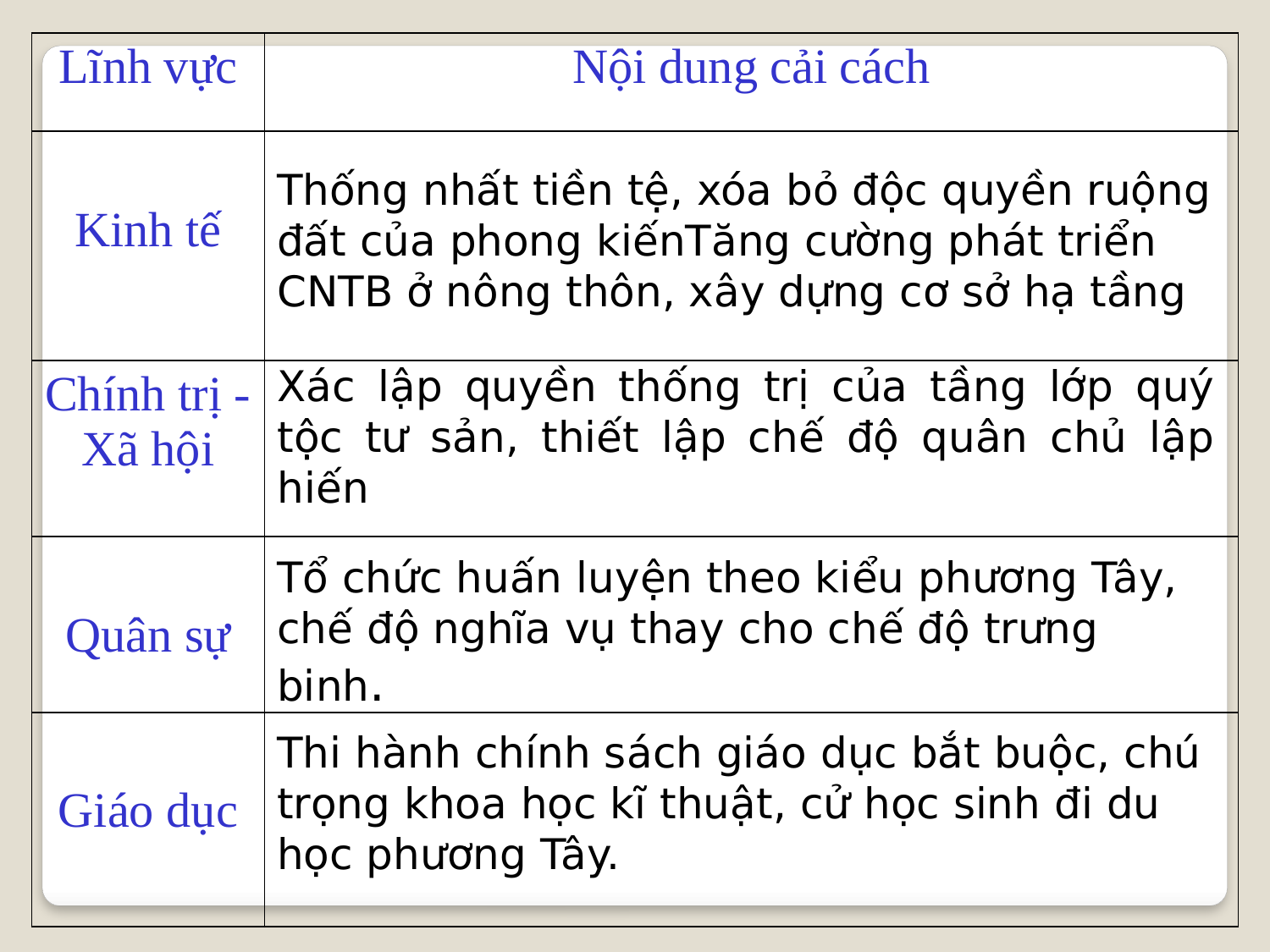

| Lĩnh vực | Nội dung cải cách |
| --- | --- |
| Kinh tế |  |
| Chính trị - Xã hội |  |
| Quân sự |  |
| Giáo dục |  |
Thống nhất tiền tệ, xóa bỏ độc quyền ruộng đất của phong kiếnTăng cường phát triển CNTB ở nông thôn, xây dựng cơ sở hạ tầng
Xác lập quyền thống trị của tầng lớp quý tộc tư sản, thiết lập chế độ quân chủ lập hiến
Tổ chức huấn luyện theo kiểu phương Tây, chế độ nghĩa vụ thay cho chế độ trưng binh.
Thi hành chính sách giáo dục bắt buộc, chú trọng khoa học kĩ thuật, cử học sinh đi du học phương Tây.